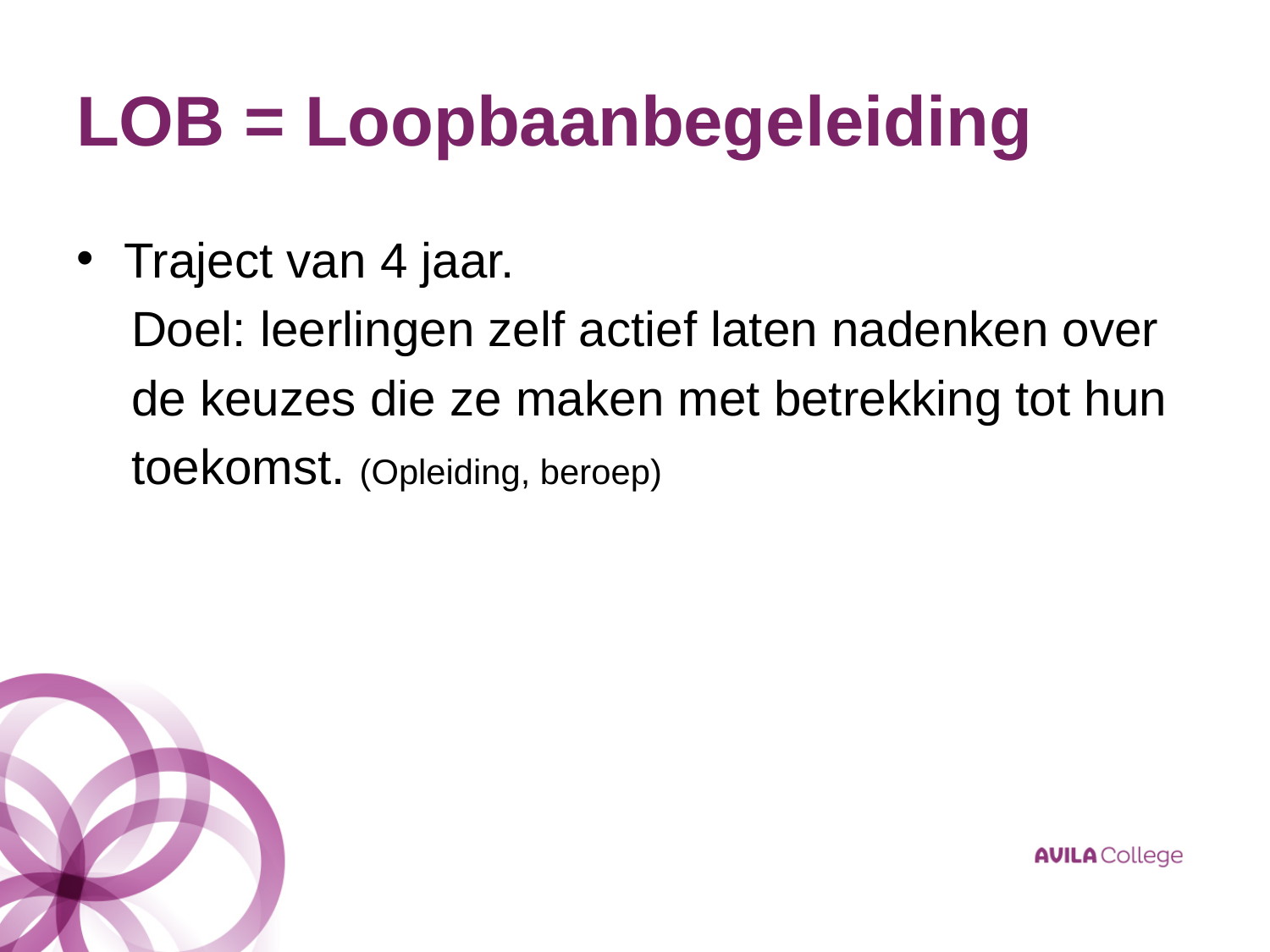

# LOB = Loopbaanbegeleiding
Traject van 4 jaar.
    Doel: leerlingen zelf actief laten nadenken over
    de keuzes die ze maken met betrekking tot hun
    toekomst. (Opleiding, beroep)